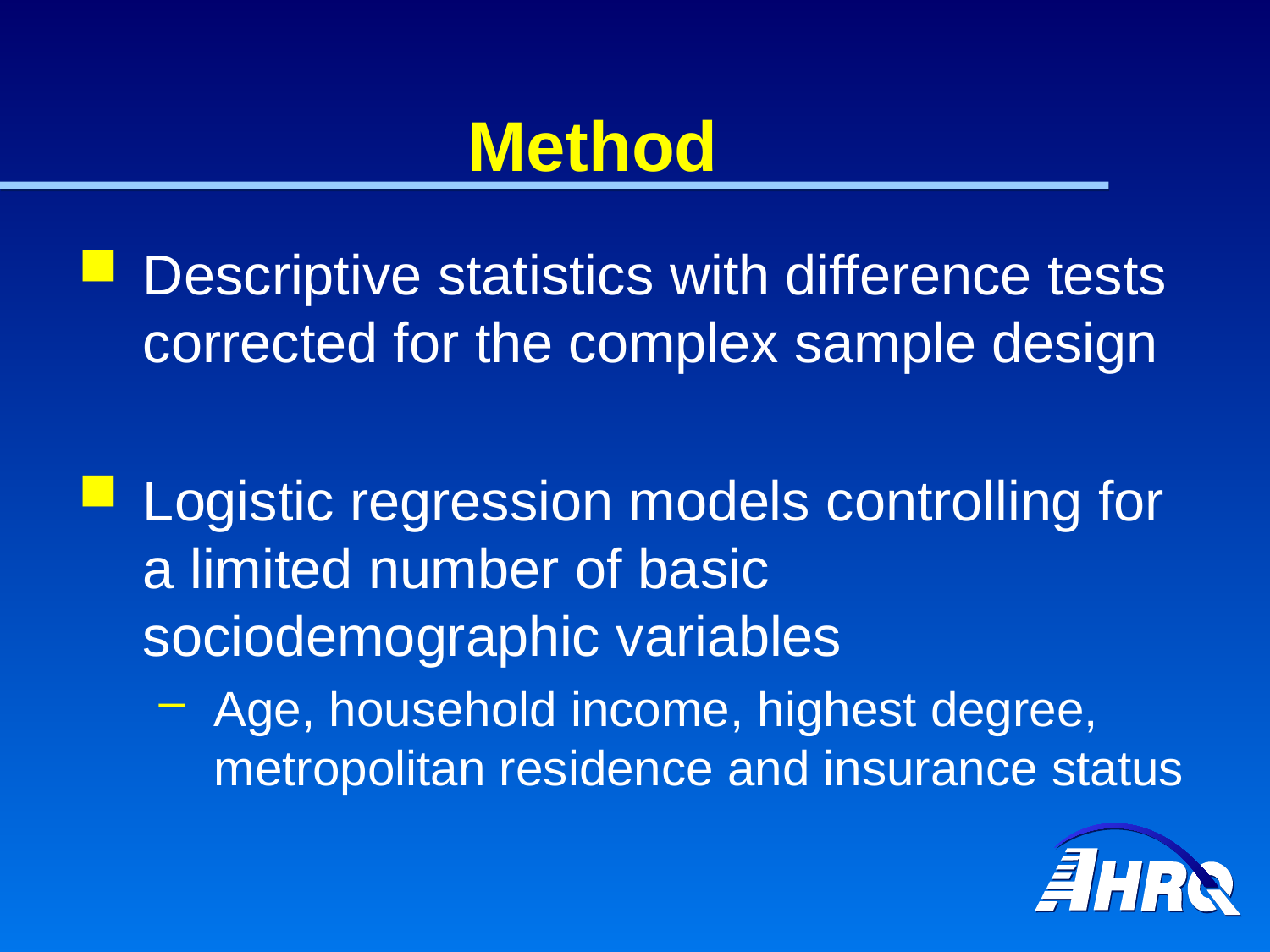

# Method
Descriptive statistics with difference tests corrected for the complex sample design

Logistic regression models controlling for a limited number of basic sociodemographic variables
Age, household income, highest degree, metropolitan residence and insurance status